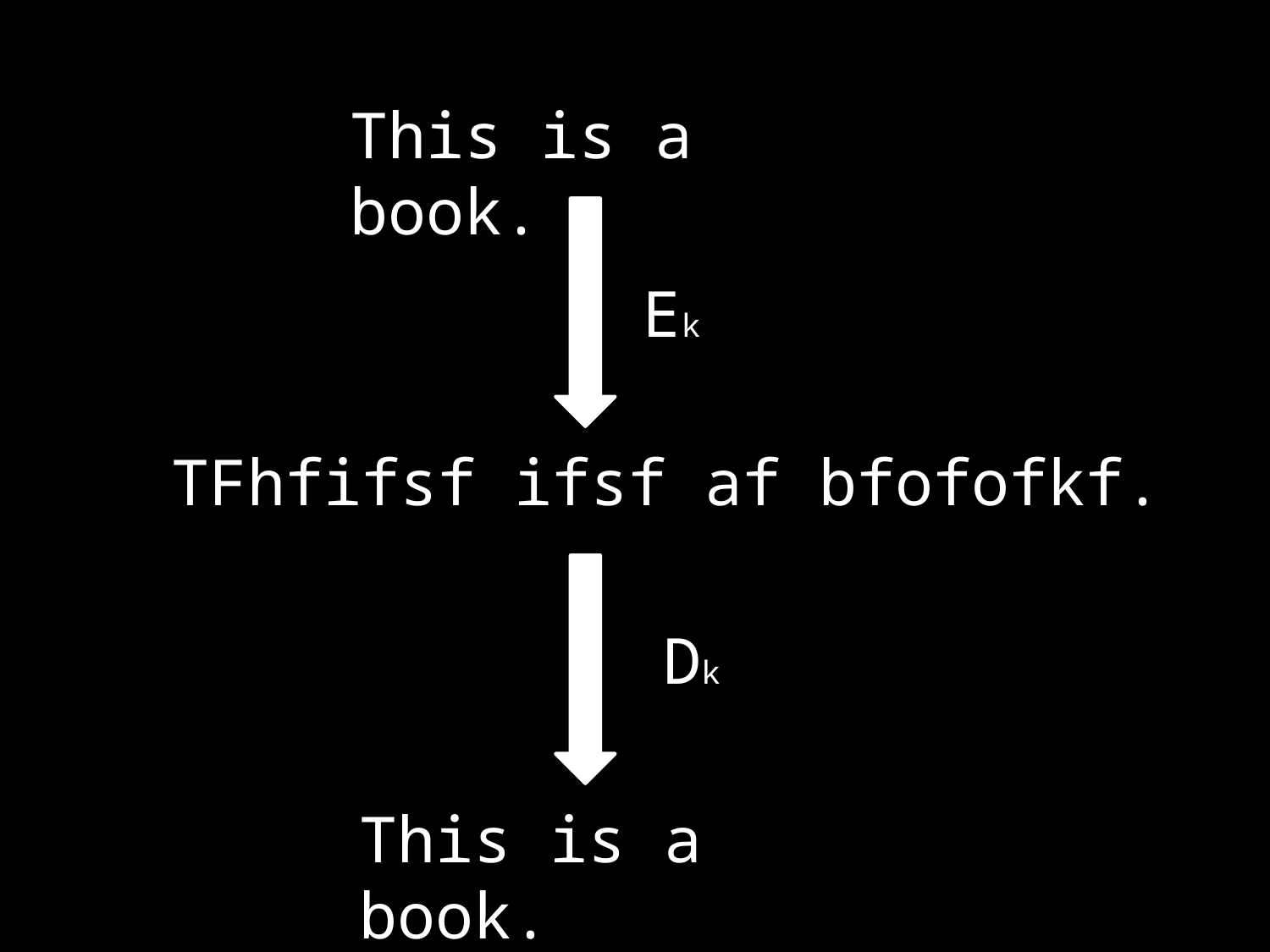

This is a book.

Ek
TFhfifsf ifsf af bfofofkf.

Dk
This is a book.